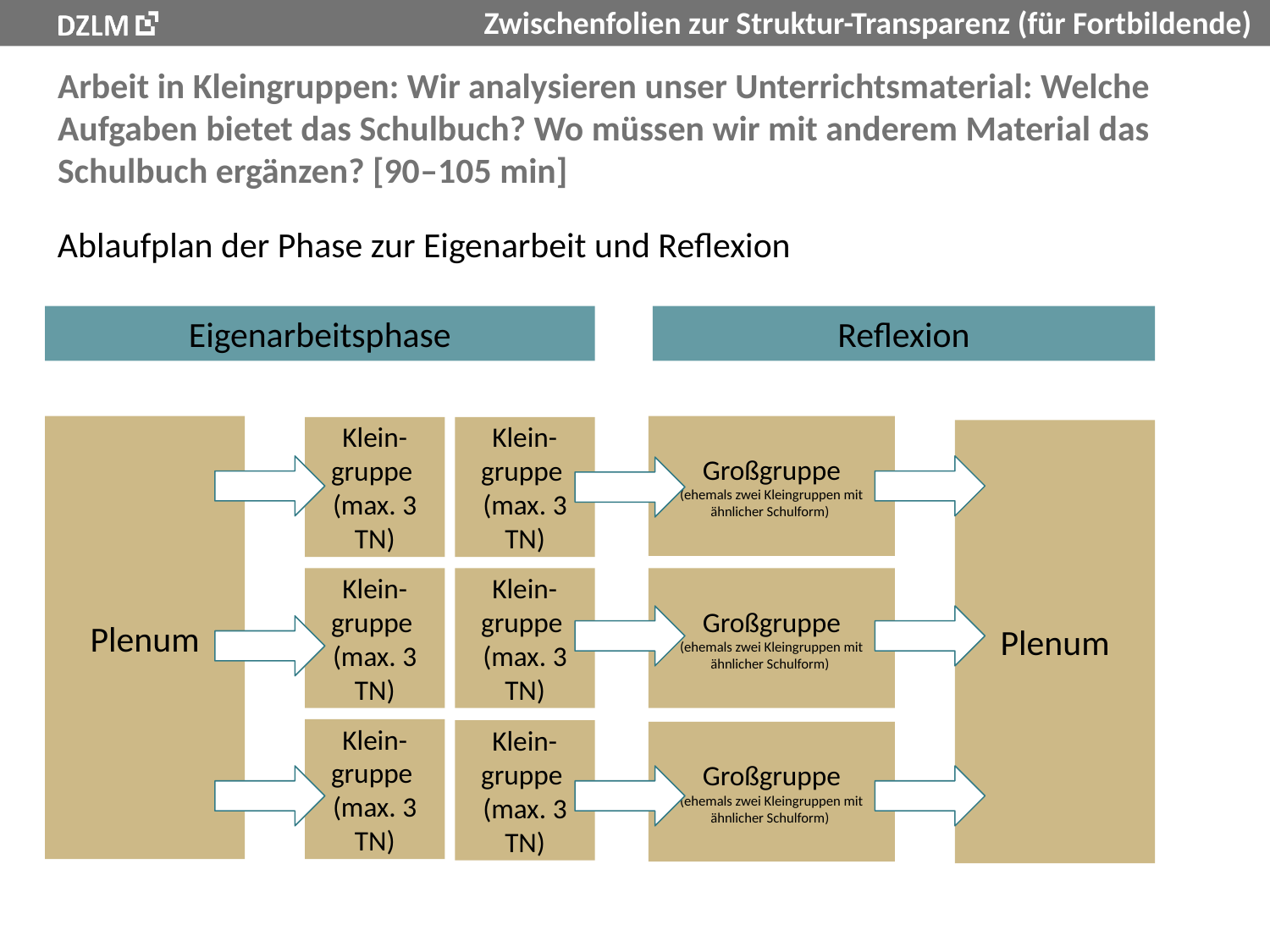

# Arbeit in Kleingruppen: Wir analysieren unser Unterrichtsmaterial: Welche Aufgaben bietet das Schulbuch? Wo müssen wir mit anderem Material das Schulbuch ergänzen? [90–105 min]
Ablaufplan der Phase zur Eigenarbeit und Reflexion

Eigenarbeitsphase
Reflexion
Plenum
Großgruppe
(ehemals zwei Kleingruppen mit ähnlicher Schulform)
Klein-gruppe
(max. 3 TN)
Klein-gruppe
(max. 3 TN)
Plenum

Klein-gruppe
(max. 3 TN)
Klein-gruppe
(max. 3 TN)
Großgruppe
(ehemals zwei Kleingruppen mit ähnlicher Schulform)

Klein-gruppe
(max. 3 TN)
Klein-gruppe
(max. 3 TN)
Großgruppe
(ehemals zwei Kleingruppen mit ähnlicher Schulform)